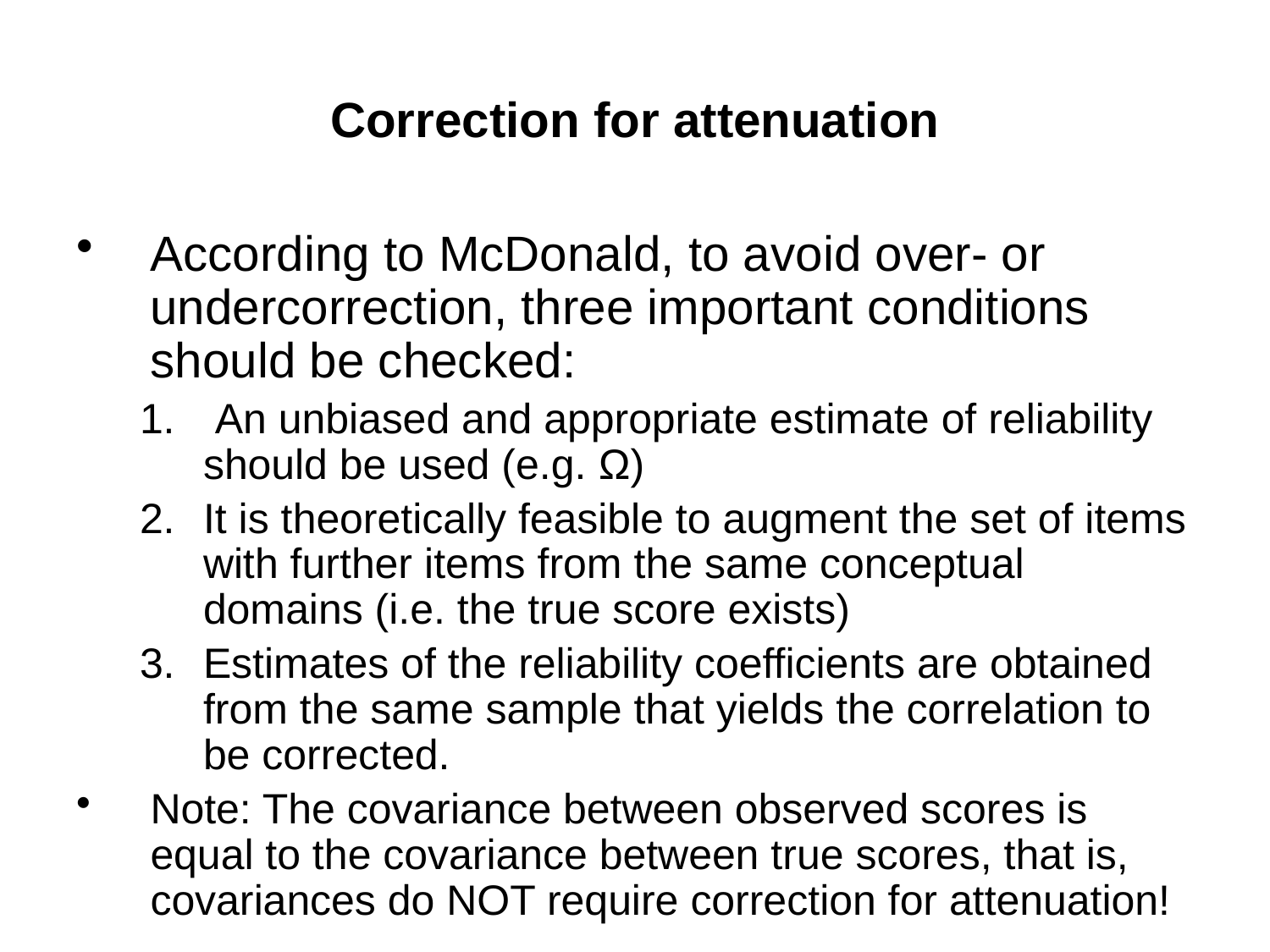

# Correction for attenuation
According to McDonald, to avoid over- or undercorrection, three important conditions should be checked:
 An unbiased and appropriate estimate of reliability should be used (e.g. Ω)
It is theoretically feasible to augment the set of items with further items from the same conceptual domains (i.e. the true score exists)
Estimates of the reliability coefficients are obtained from the same sample that yields the correlation to be corrected.
Note: The covariance between observed scores is equal to the covariance between true scores, that is, covariances do NOT require correction for attenuation!